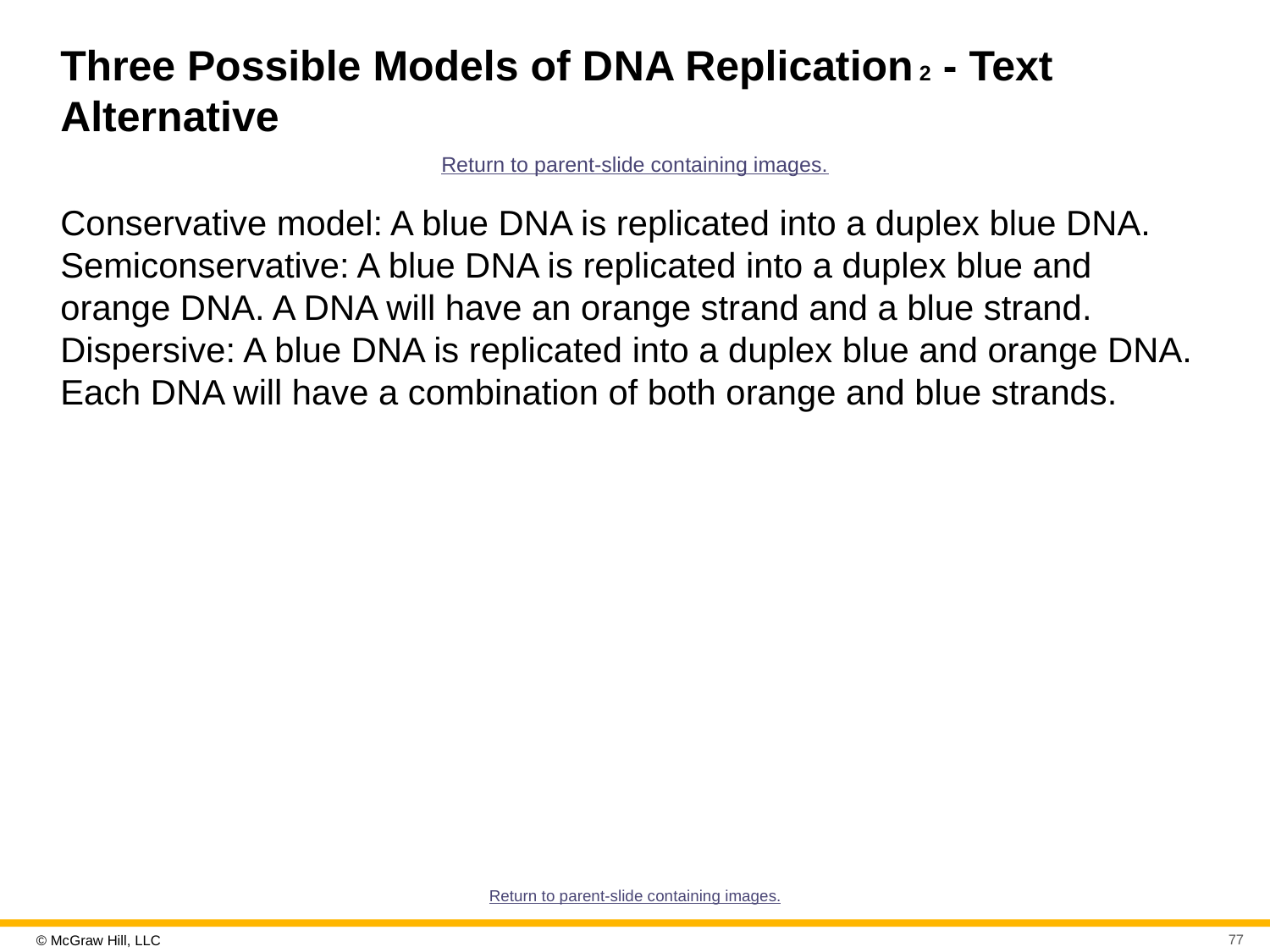

# Three Possible Models of D N A Replication 2 - Text Alternative
Return to parent-slide containing images.
Conservative model: A blue DNA is replicated into a duplex blue DNA. Semiconservative: A blue DNA is replicated into a duplex blue and orange DNA. A DNA will have an orange strand and a blue strand. Dispersive: A blue DNA is replicated into a duplex blue and orange DNA. Each DNA will have a combination of both orange and blue strands.
Return to parent-slide containing images.
77